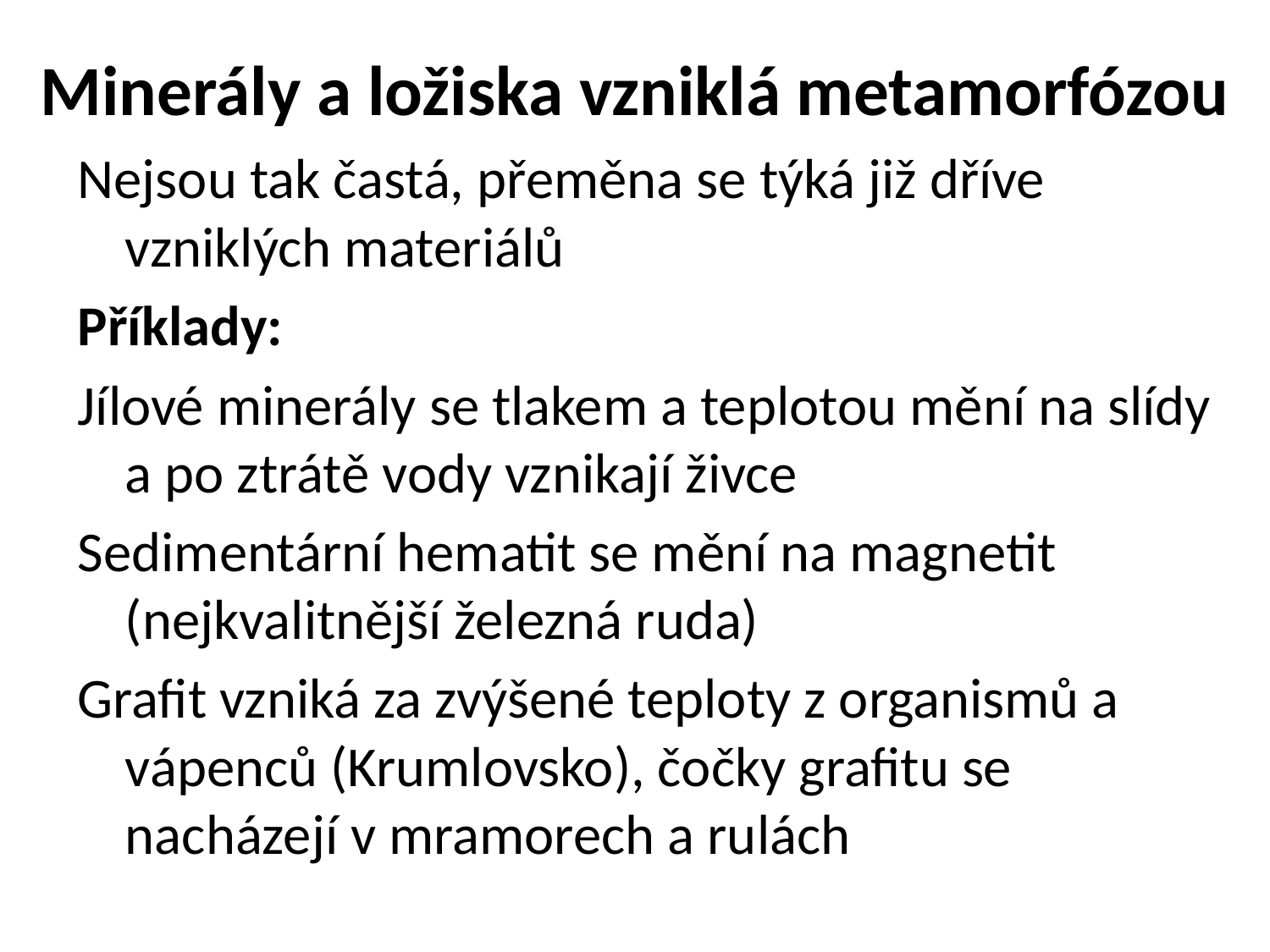

Minerály a ložiska vzniklá metamorfózou
Nejsou tak častá, přeměna se týká již dříve vzniklých materiálů
Příklady:
Jílové minerály se tlakem a teplotou mění na slídy a po ztrátě vody vznikají živce
Sedimentární hematit se mění na magnetit (nejkvalitnější železná ruda)
Grafit vzniká za zvýšené teploty z organismů a vápenců (Krumlovsko), čočky grafitu se nacházejí v mramorech a rulách